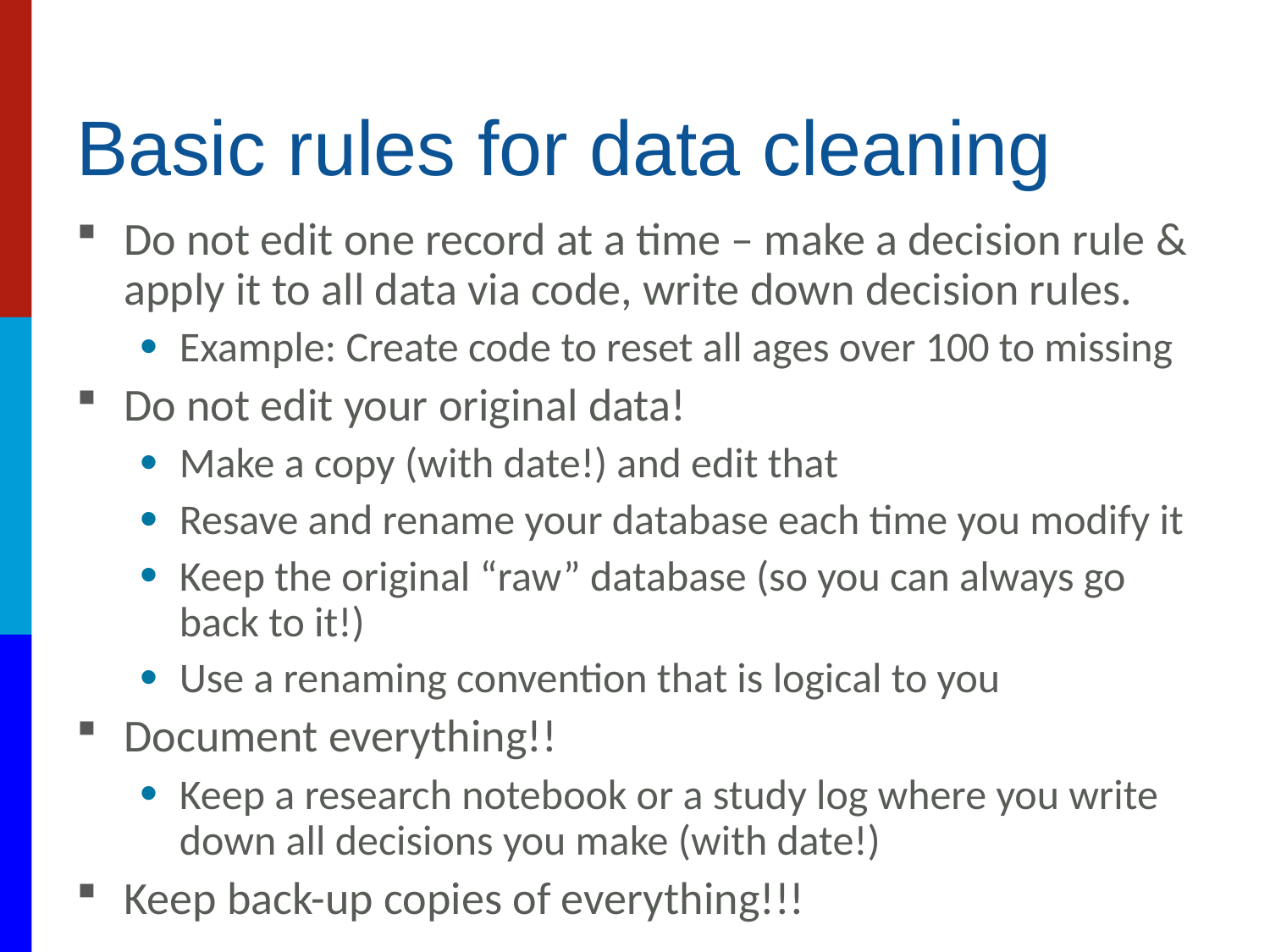

# Basic rules for data cleaning
Do not edit one record at a time – make a decision rule & apply it to all data via code, write down decision rules.
Example: Create code to reset all ages over 100 to missing
Do not edit your original data!
Make a copy (with date!) and edit that
Resave and rename your database each time you modify it
Keep the original “raw” database (so you can always go back to it!)
Use a renaming convention that is logical to you
Document everything!!
Keep a research notebook or a study log where you write down all decisions you make (with date!)
Keep back-up copies of everything!!!